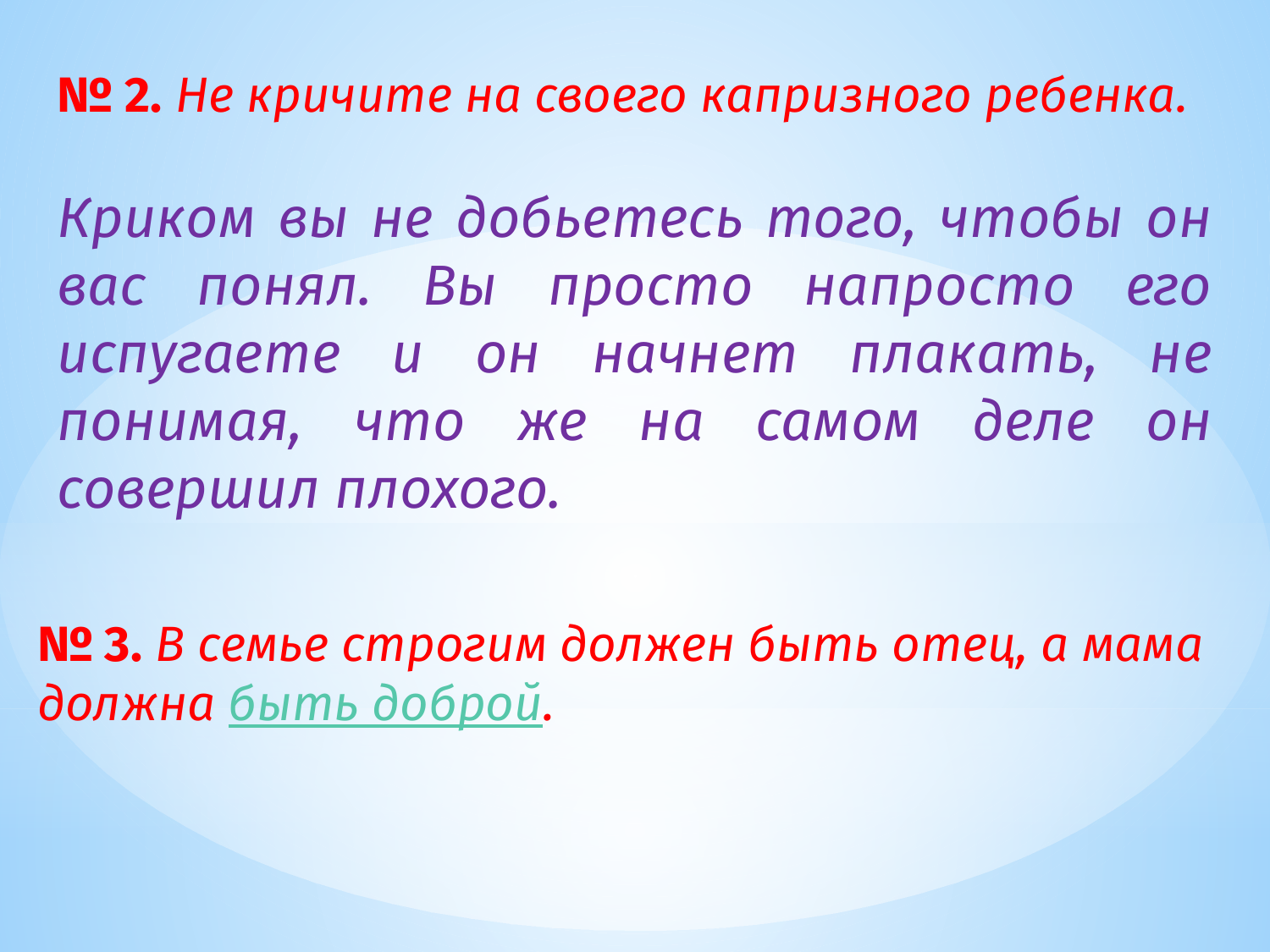

№ 2. Не кричите на своего капризного ребенка.

Криком вы не добьетесь того, чтобы он вас понял. Вы просто напросто его испугаете и он начнет плакать, не понимая, что же на самом деле он совершил плохого.
№ 3. В семье строгим должен быть отец, а мама должна быть доброй.